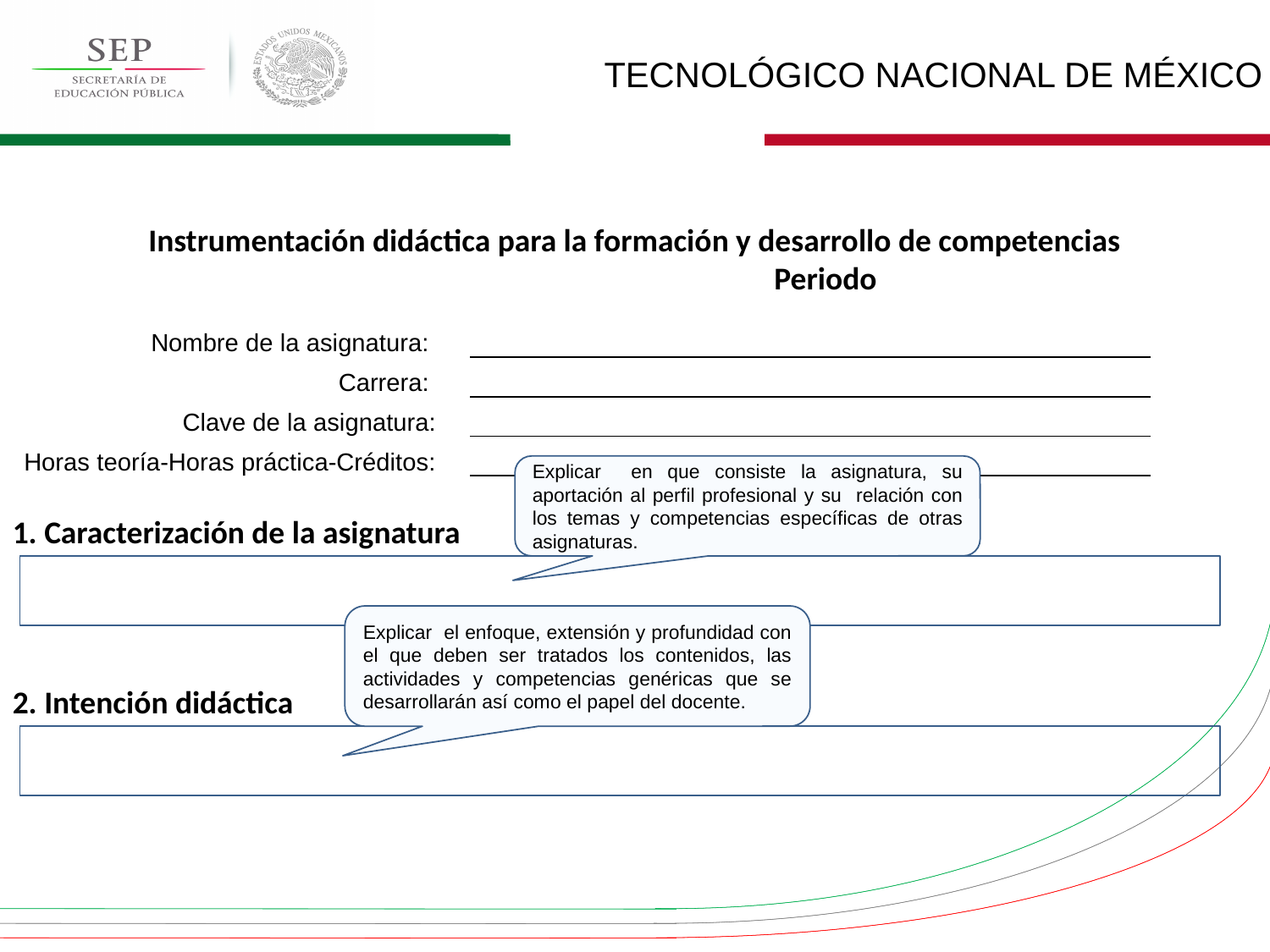

Instrumentación didáctica para la formación y desarrollo de competencias
			Periodo

| Nombre de la asignatura: |  |  |
| --- | --- | --- |
| Carrera: |  |  |
| Clave de la asignatura: |  |  |
| Horas teoría-Horas práctica-Créditos: |  |  |
Explicar  en que consiste la asignatura, su aportación al perfil profesional y su  relación con los temas y competencias específicas de otras asignaturas.
1. Caracterización de la asignatura

Explicar  el enfoque, extensión y profundidad con el que deben ser tratados los contenidos, las actividades y competencias genéricas que se desarrollarán así como el papel del docente.
2. Intención didáctica